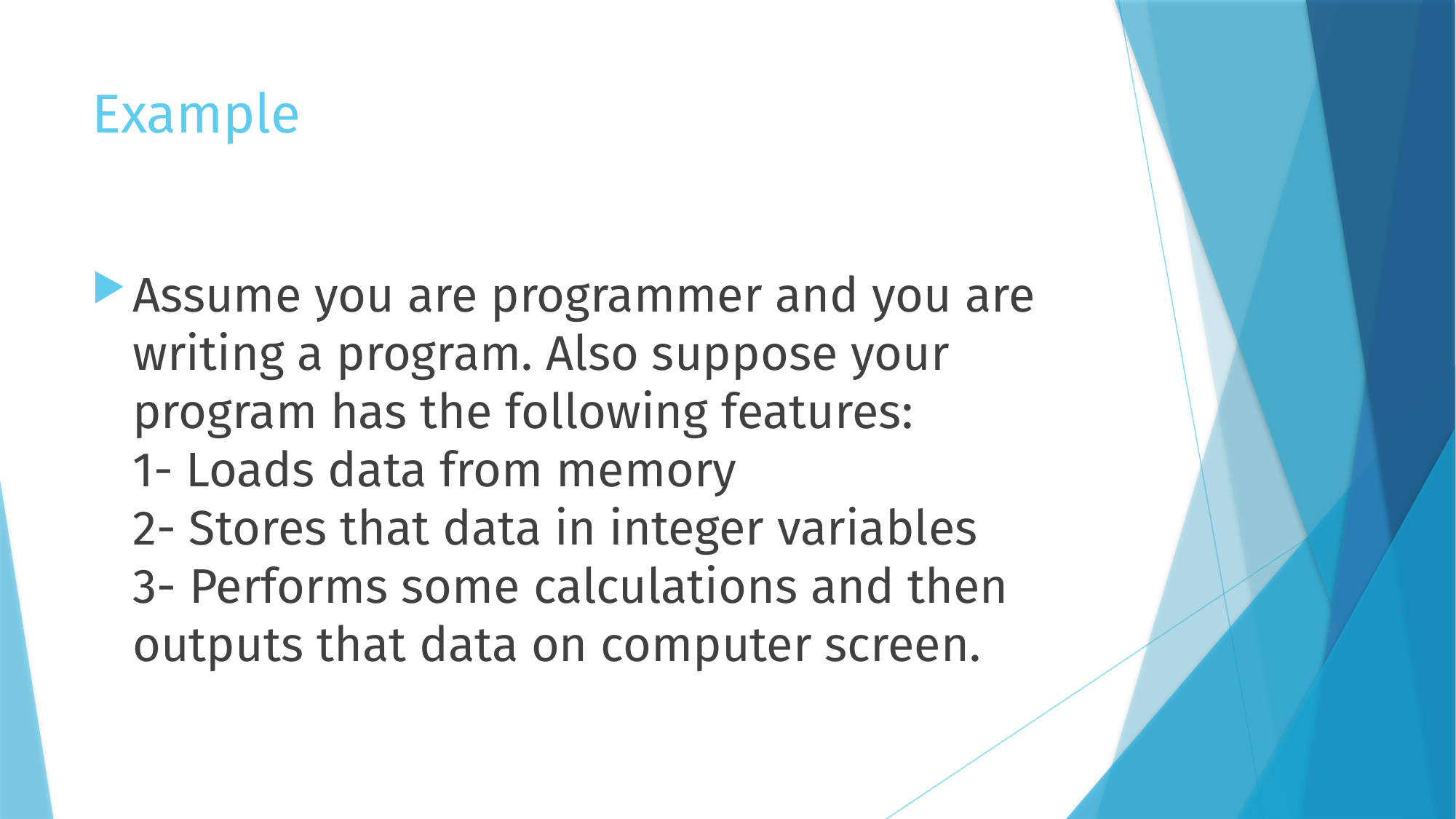

# Example
Assume you are programmer and you are writing a program. Also suppose your program has the following features:
1- Loads data from memory
2- Stores that data in integer variables
3- Performs some calculations and then outputs that data on computer screen.